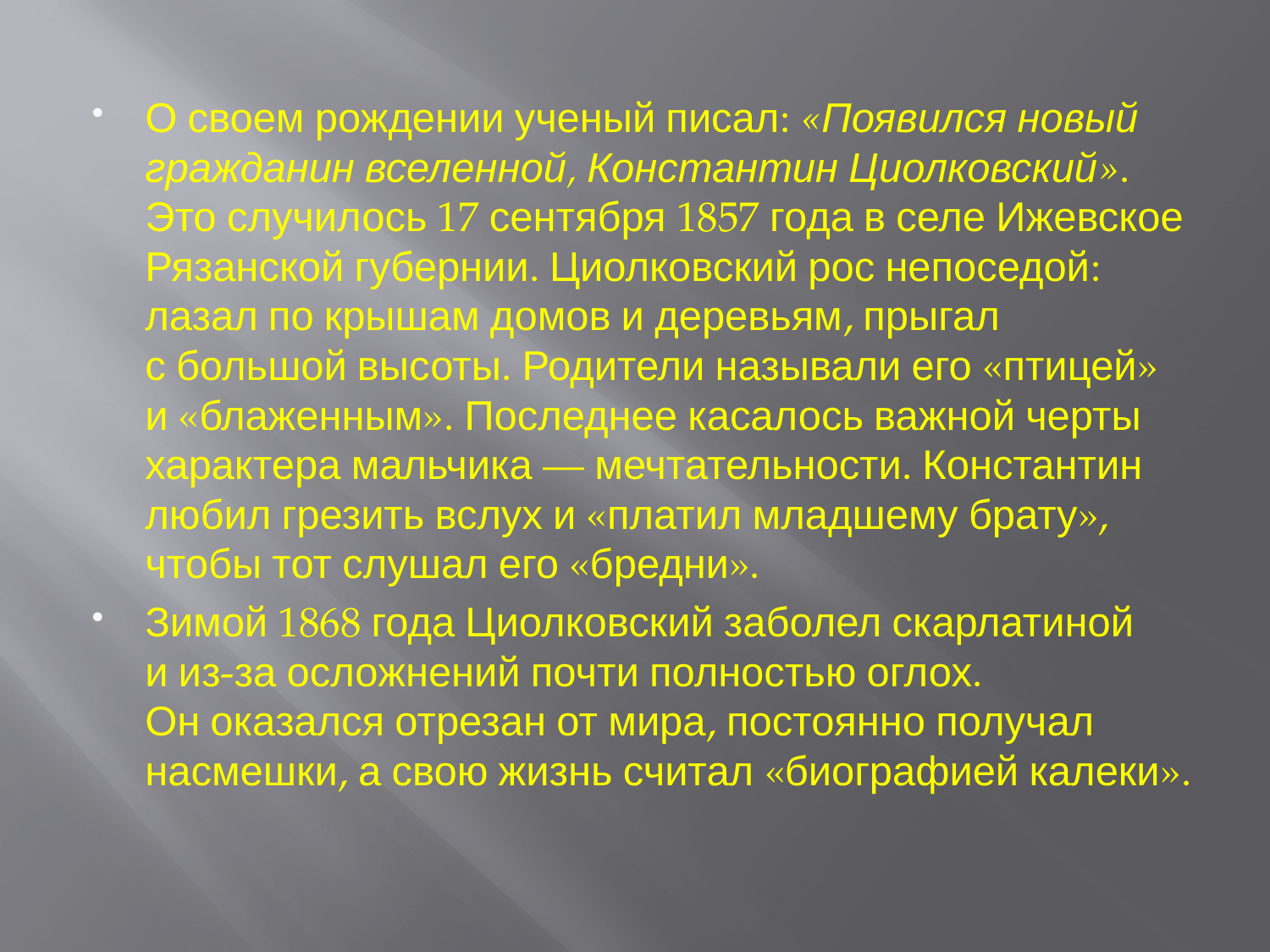

#
О своем рождении ученый писал: «Появился новый гражданин вселенной, Константин Циолковский». Это случилось 17 сентября 1857 года в селе Ижевское Рязанской губернии. Циолковский рос непоседой: лазал по крышам домов и деревьям, прыгал с большой высоты. Родители называли его «птицей» и «блаженным». Последнее касалось важной черты характера мальчика — мечтательности. Константин любил грезить вслух и «платил младшему брату», чтобы тот слушал его «бредни».
Зимой 1868 года Циолковский заболел скарлатиной и из-за осложнений почти полностью оглох. Он оказался отрезан от мира, постоянно получал насмешки, а свою жизнь считал «биографией калеки».